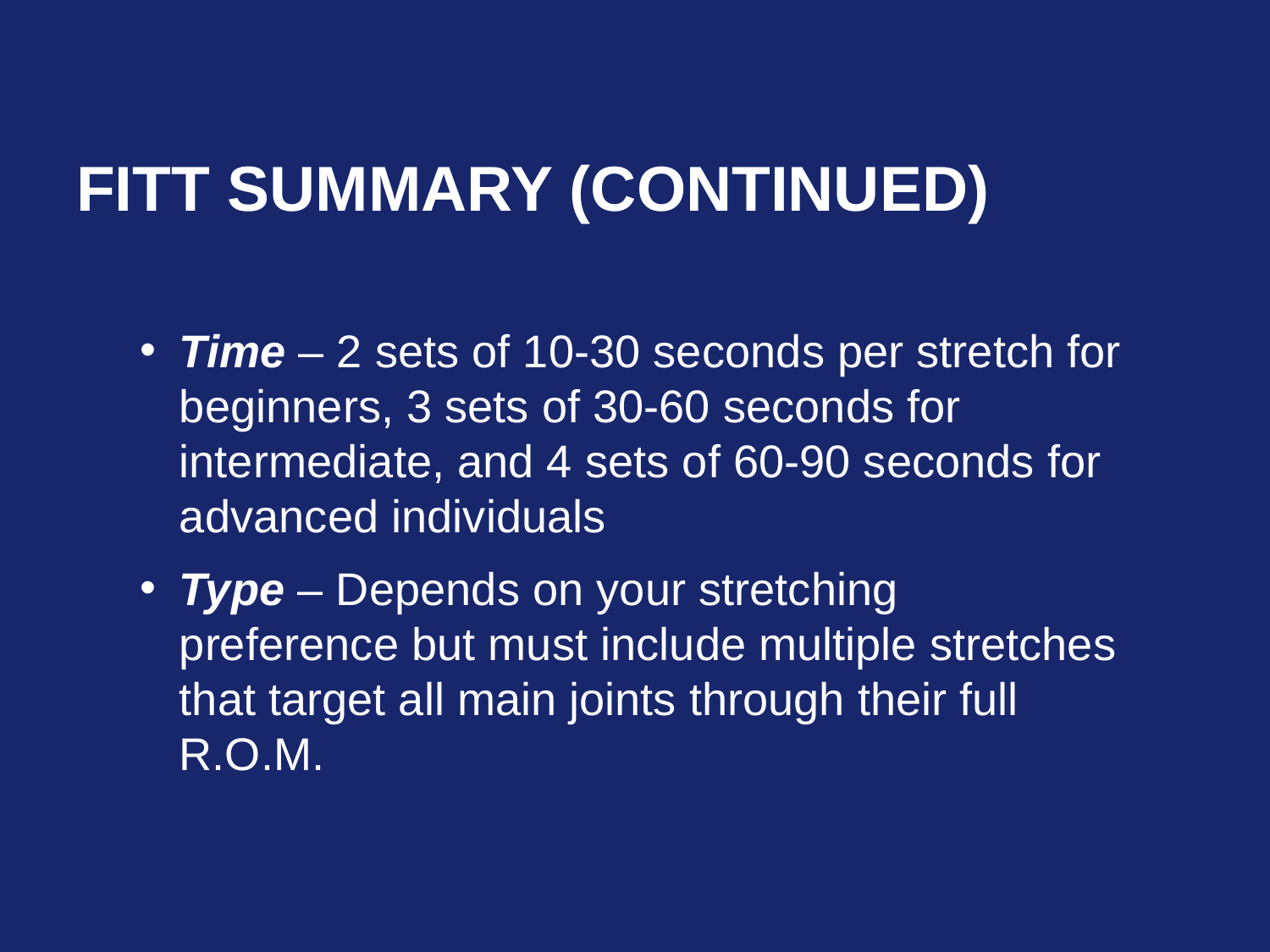

# Fitt Summary (continued)
Time – 2 sets of 10-30 seconds per stretch for beginners, 3 sets of 30-60 seconds for intermediate, and 4 sets of 60-90 seconds for advanced individuals
Type – Depends on your stretching preference but must include multiple stretches that target all main joints through their full R.O.M.